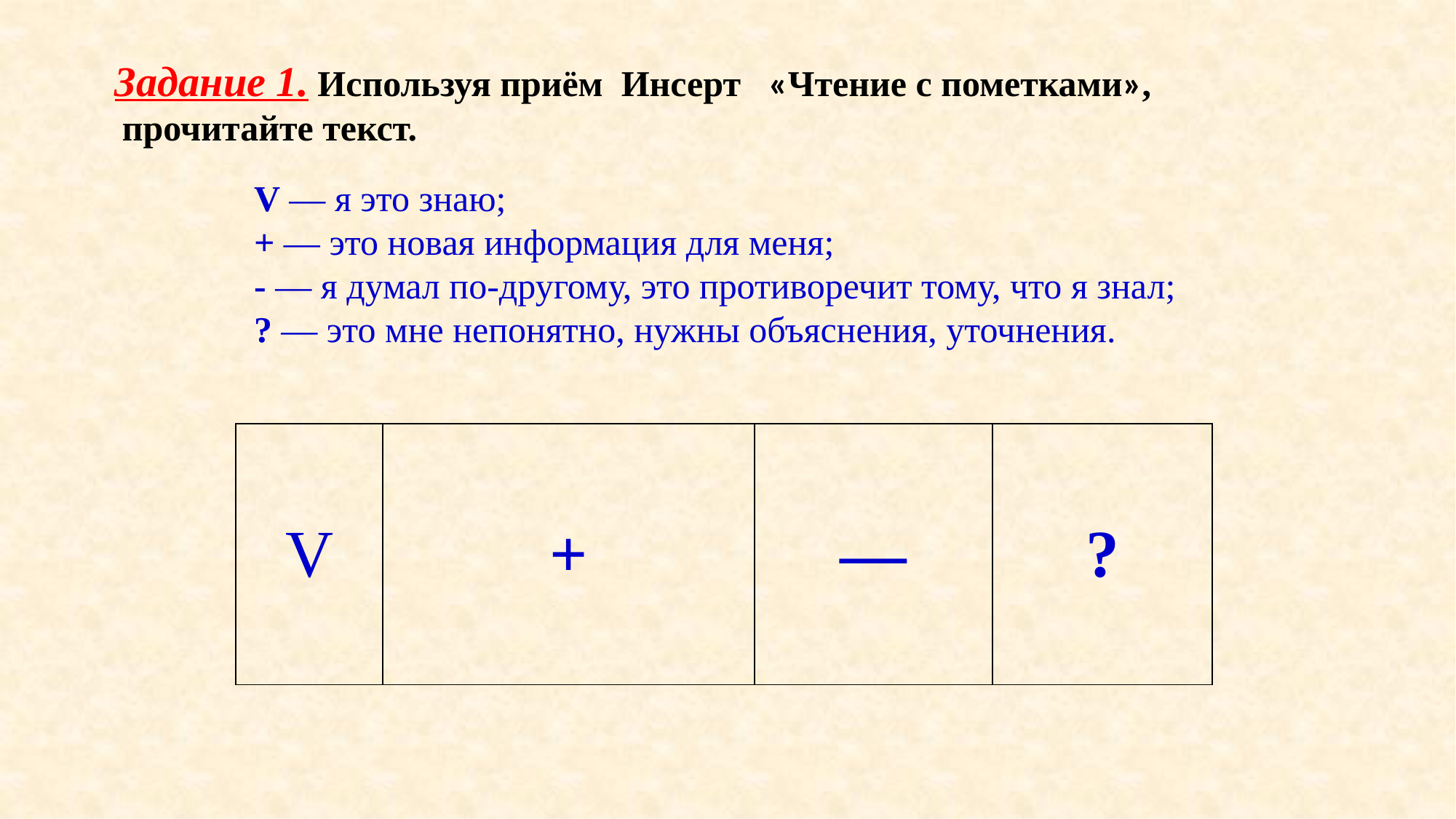

Задание 1. Используя приём  Инсерт   «Чтение с пометками»,
     прочитайте текст.
V — я это знаю;
+ — это новая информация для меня;
- — я думал по-другому, это противоречит тому, что я знал;
? — это мне непонятно, нужны объяснения, уточнения.

| V | + | — | ? |
| --- | --- | --- | --- |